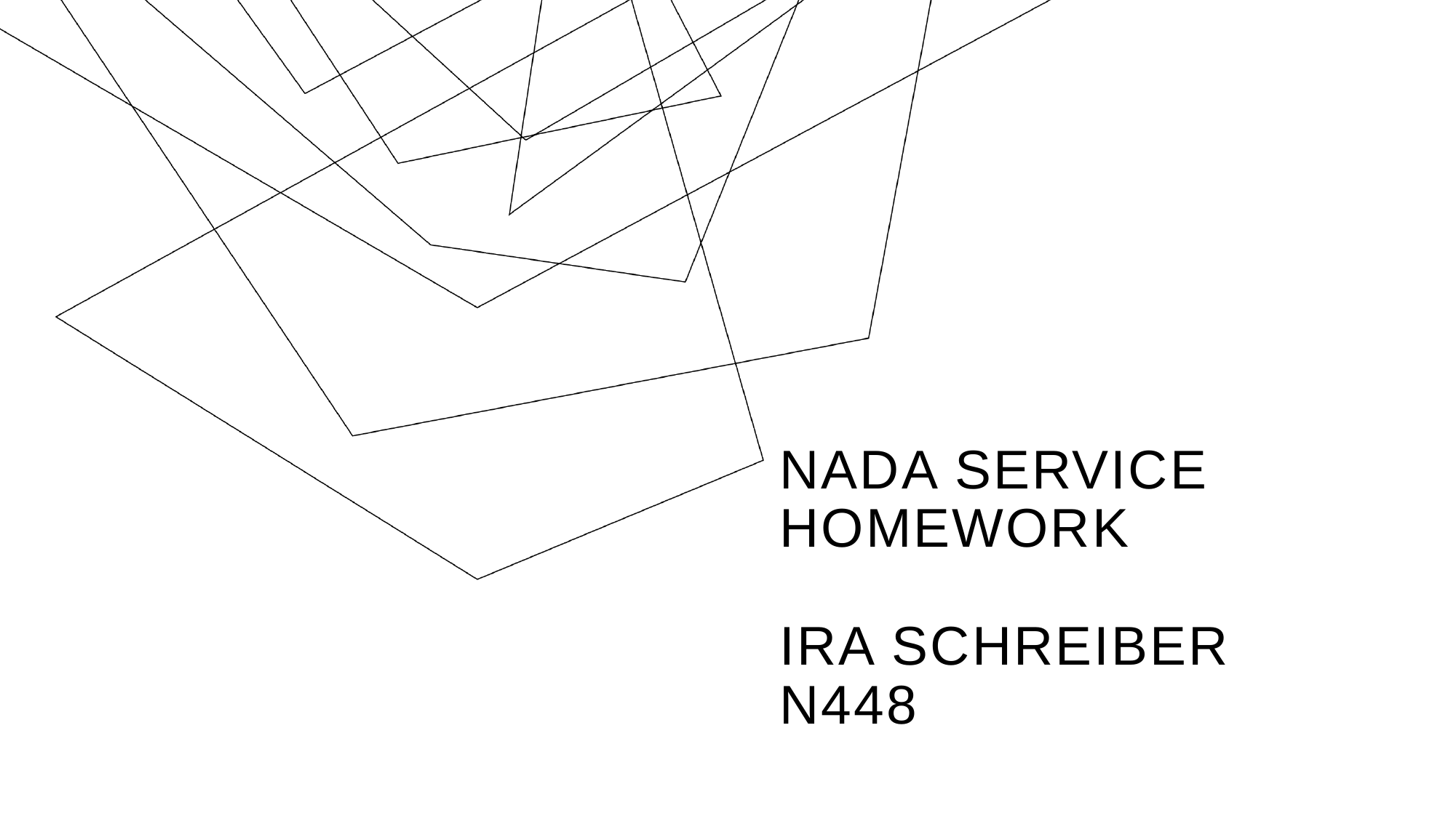

# NADA SERVICE HOMEWORK IRA Schreiber N448